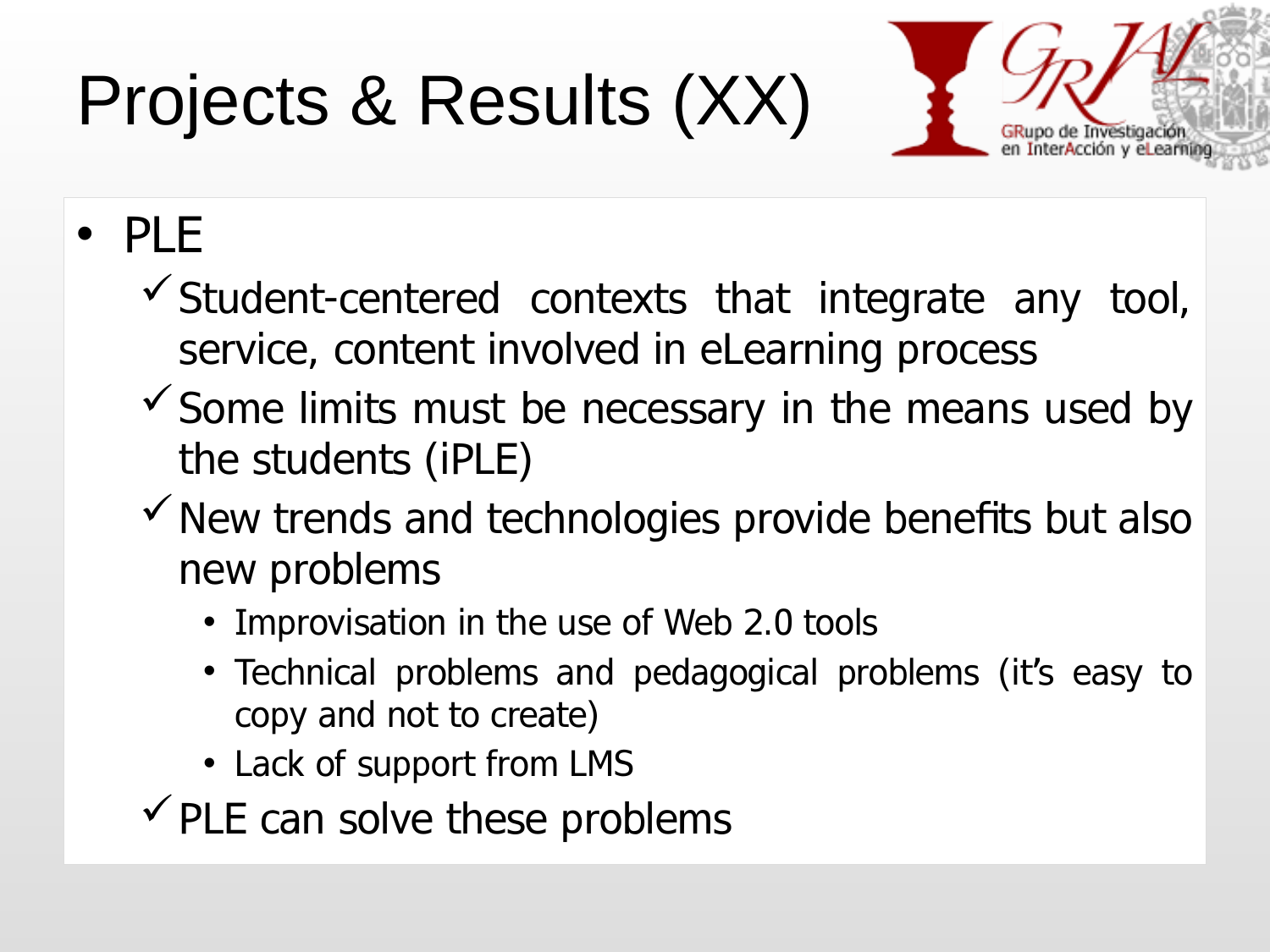

# Projects & Results (XX)
PLE
Student-centered contexts that integrate any tool, service, content involved in eLearning process
Some limits must be necessary in the means used by the students (iPLE)
New trends and technologies provide benefits but also new problems
Improvisation in the use of Web 2.0 tools
Technical problems and pedagogical problems (it’s easy to copy and not to create)
Lack of support from LMS
PLE can solve these problems